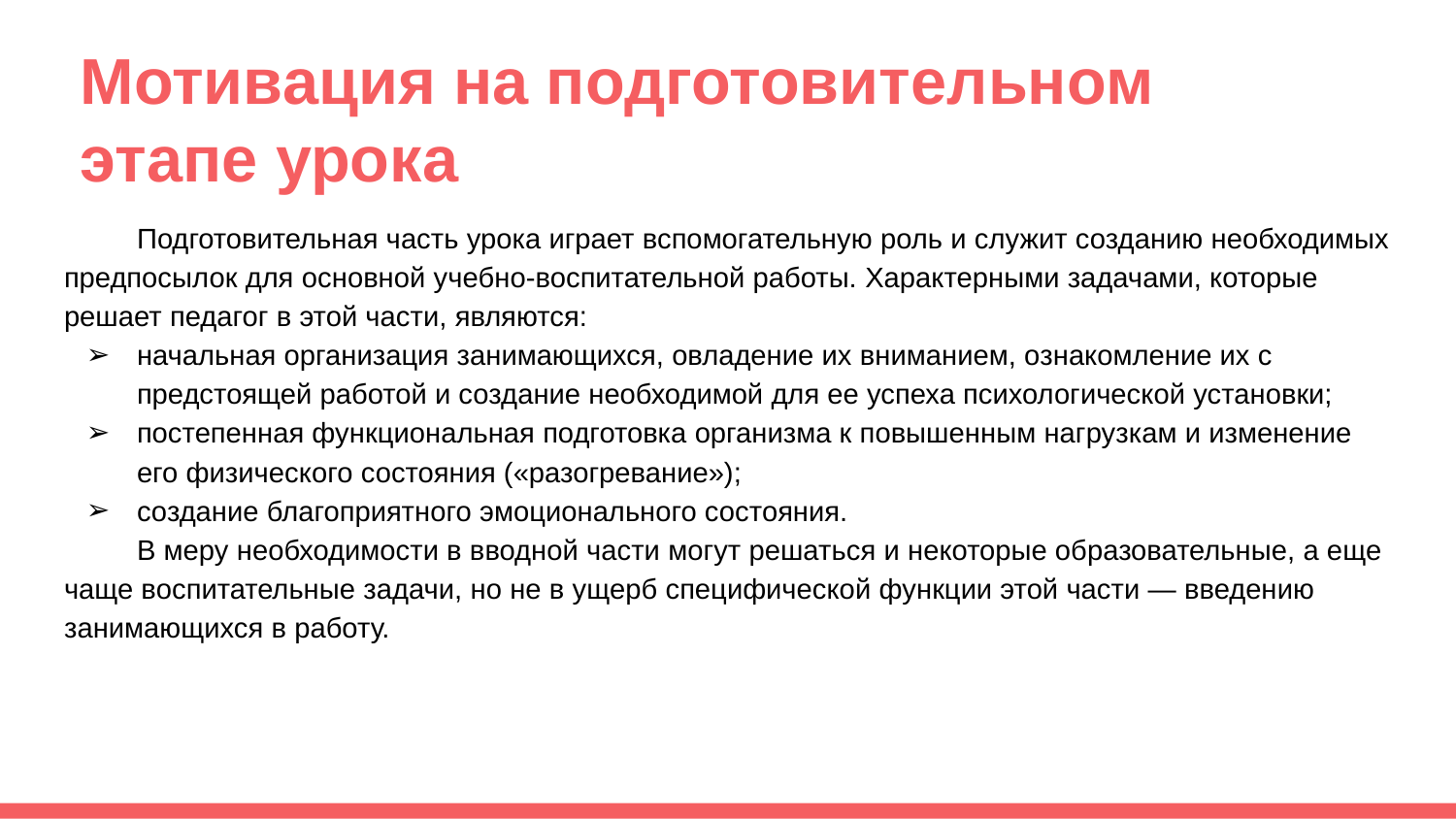

# Мотивация на подготовительном этапе урока
Подготовительная часть урока играет вспомогательную роль и служит созданию необходимых предпосылок для основной учебно-воспитательной работы. Характерными задачами, которые решает педагог в этой части, являются:
начальная организация занимающихся, овладение их вниманием, ознакомление их с предстоящей работой и создание необходимой для ее успеха психологической установки;
постепенная функциональная подготовка организма к повышенным нагрузкам и изменение его физического состояния («разогревание»);
создание благоприятного эмоционального состояния.
В меру необходимости в вводной части могут решаться и некоторые образовательные, а еще чаще воспитательные задачи, но не в ущерб специфической функции этой части — введению занимающихся в работу.